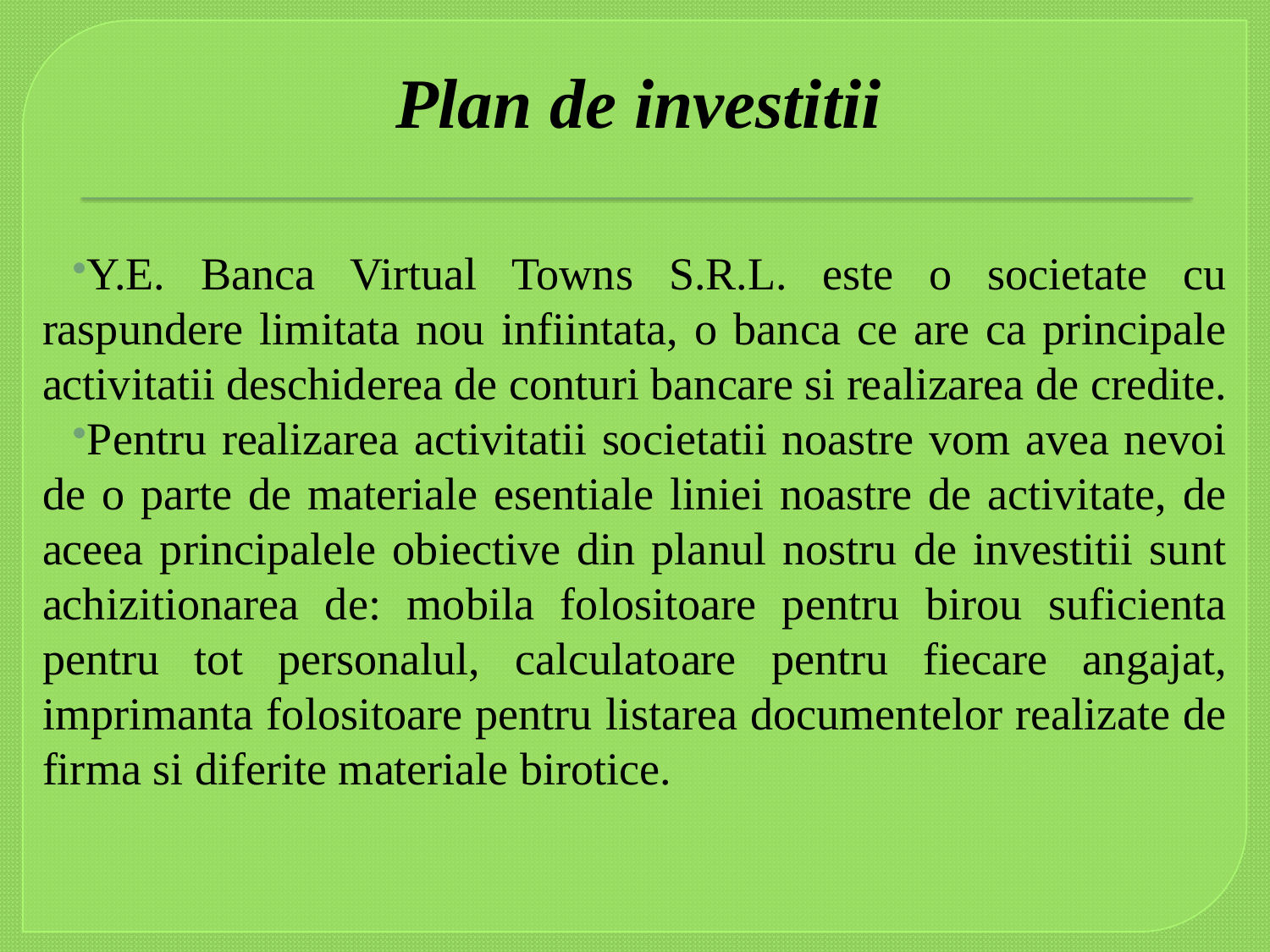

# Plan de investitii
Y.E. Banca Virtual Towns S.R.L. este o societate cu raspundere limitata nou infiintata, o banca ce are ca principale activitatii deschiderea de conturi bancare si realizarea de credite.
Pentru realizarea activitatii societatii noastre vom avea nevoi de o parte de materiale esentiale liniei noastre de activitate, de aceea principalele obiective din planul nostru de investitii sunt achizitionarea de: mobila folositoare pentru birou suficienta pentru tot personalul, calculatoare pentru fiecare angajat, imprimanta folositoare pentru listarea documentelor realizate de firma si diferite materiale birotice.